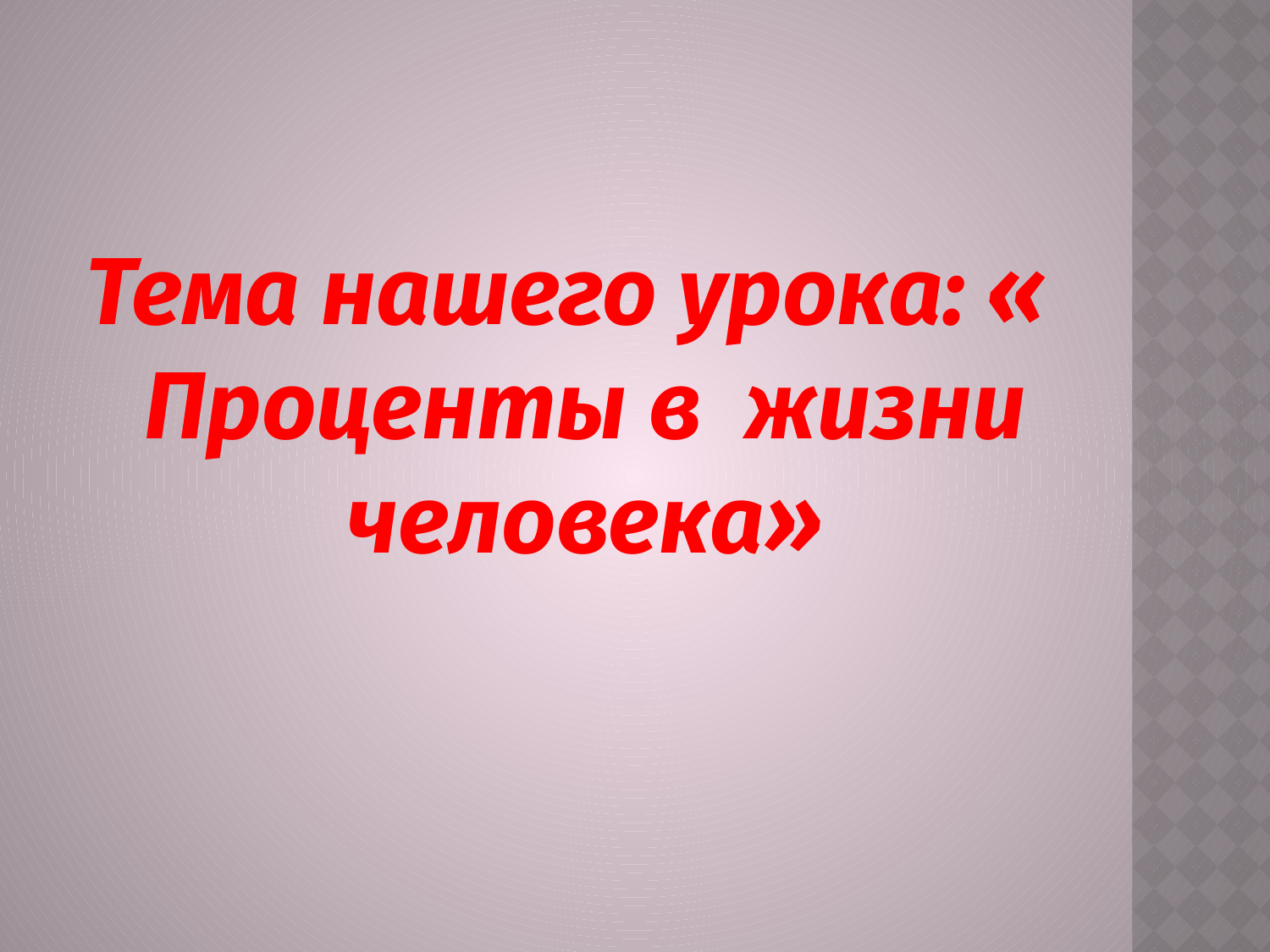

#
Тема нашего урока: « Проценты в  жизни человека»